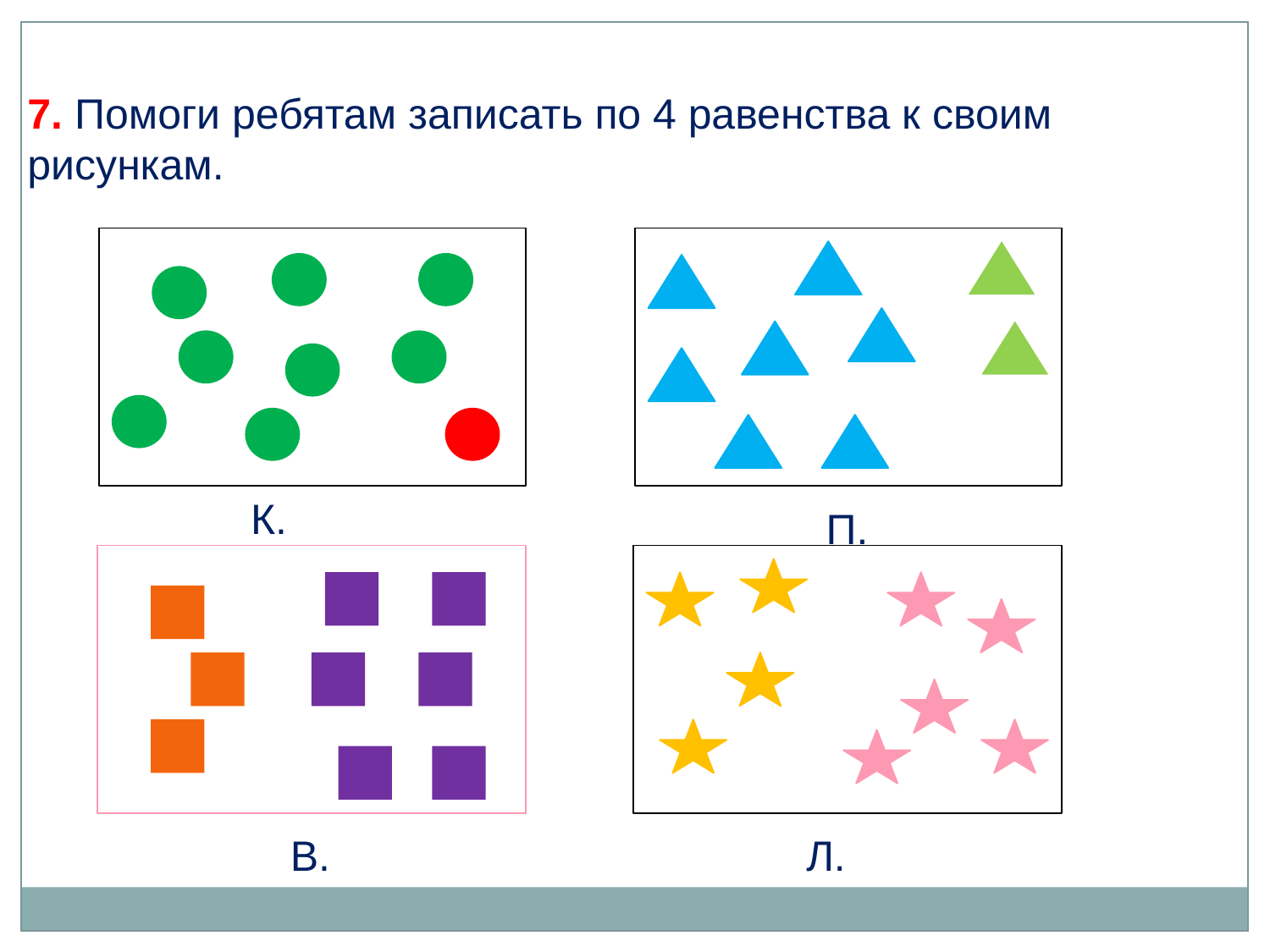

7. Помоги ребятам записать по 4 равенства к своим рисункам.

К.
П.

В.
Л.